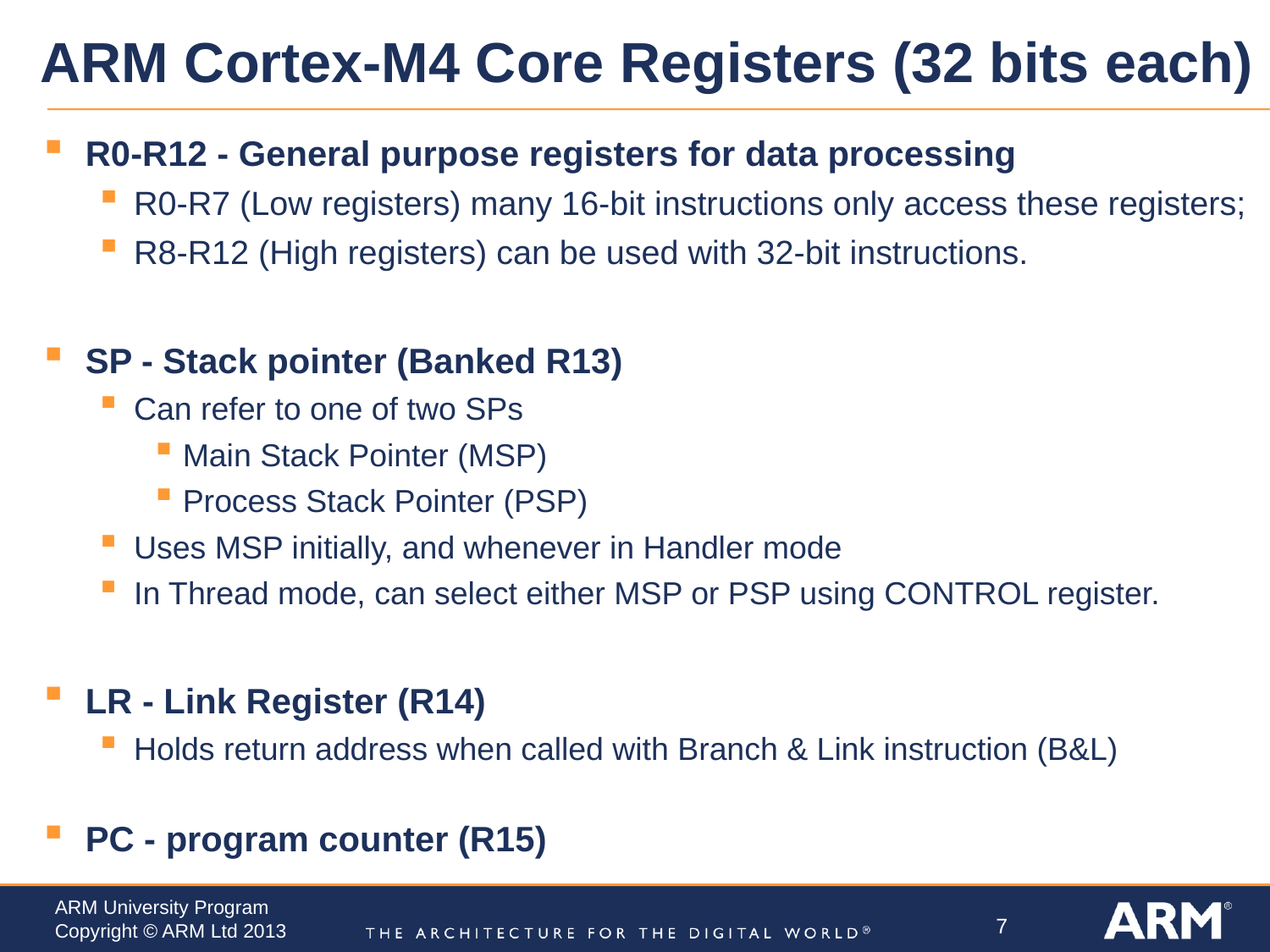

# ARM Cortex-M4 Core Registers (32 bits each)
R0-R12 - General purpose registers for data processing
R0-R7 (Low registers) many 16-bit instructions only access these registers;
R8-R12 (High registers) can be used with 32-bit instructions.

SP - Stack pointer (Banked R13)
Can refer to one of two SPs
Main Stack Pointer (MSP)
Process Stack Pointer (PSP)
Uses MSP initially, and whenever in Handler mode
In Thread mode, can select either MSP or PSP using CONTROL register.

LR - Link Register (R14)
Holds return address when called with Branch & Link instruction (B&L)

PC - program counter (R15)